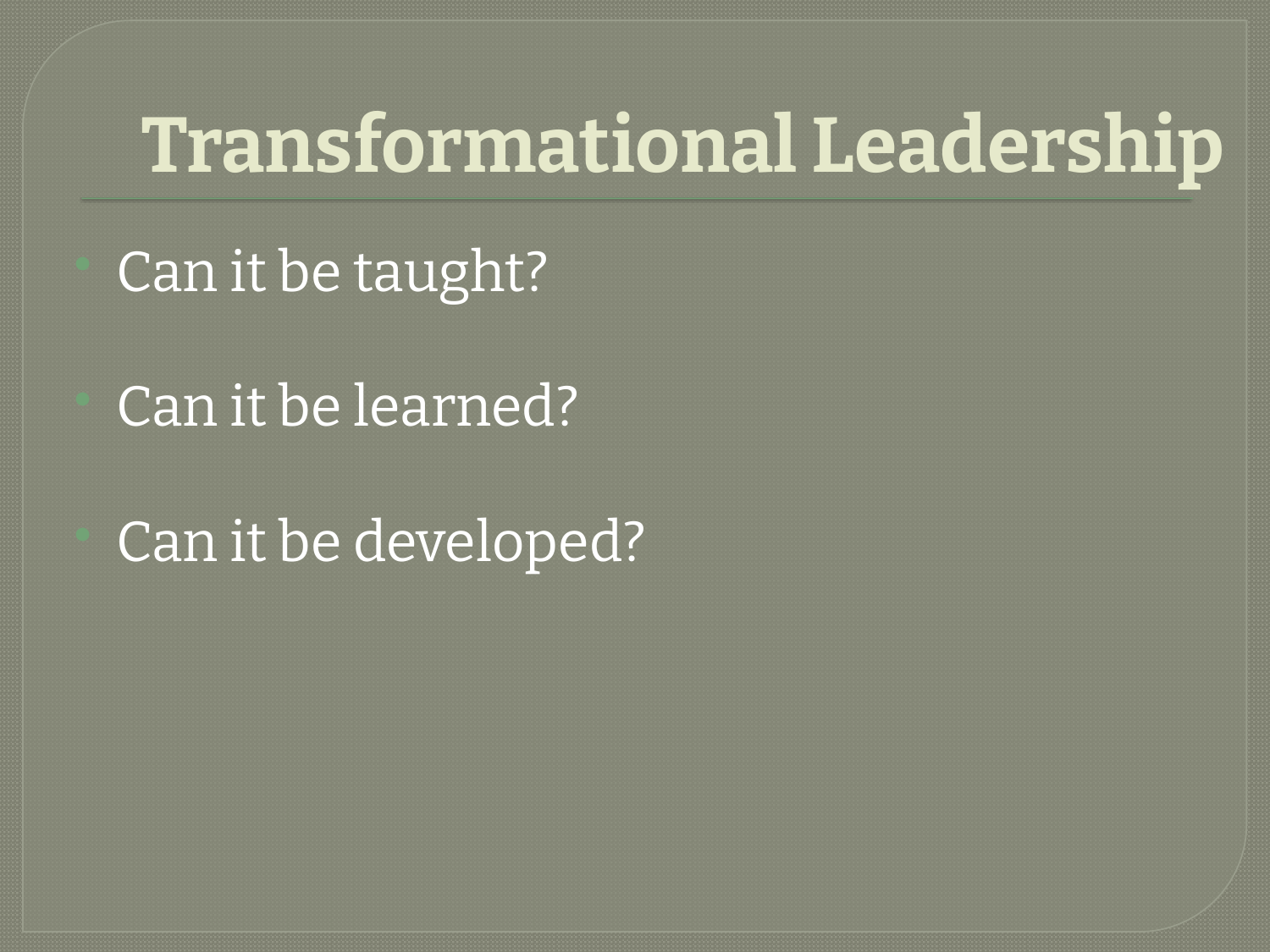

# Transformational Leadership
Can it be taught?

Can it be learned?

Can it be developed?